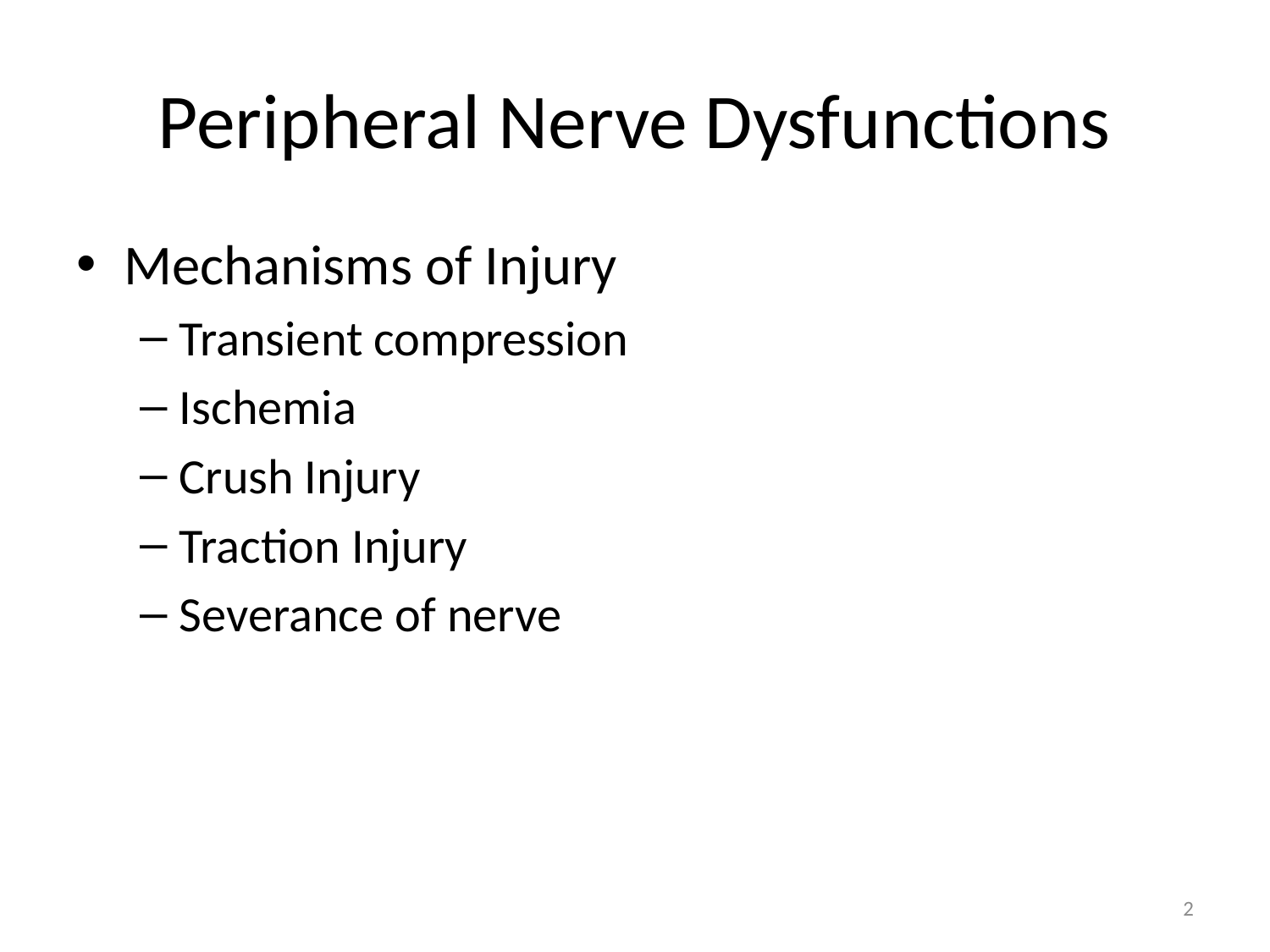

# Peripheral Nerve Dysfunctions
Mechanisms of Injury
Transient compression
Ischemia
Crush Injury
Traction Injury
Severance of nerve
2